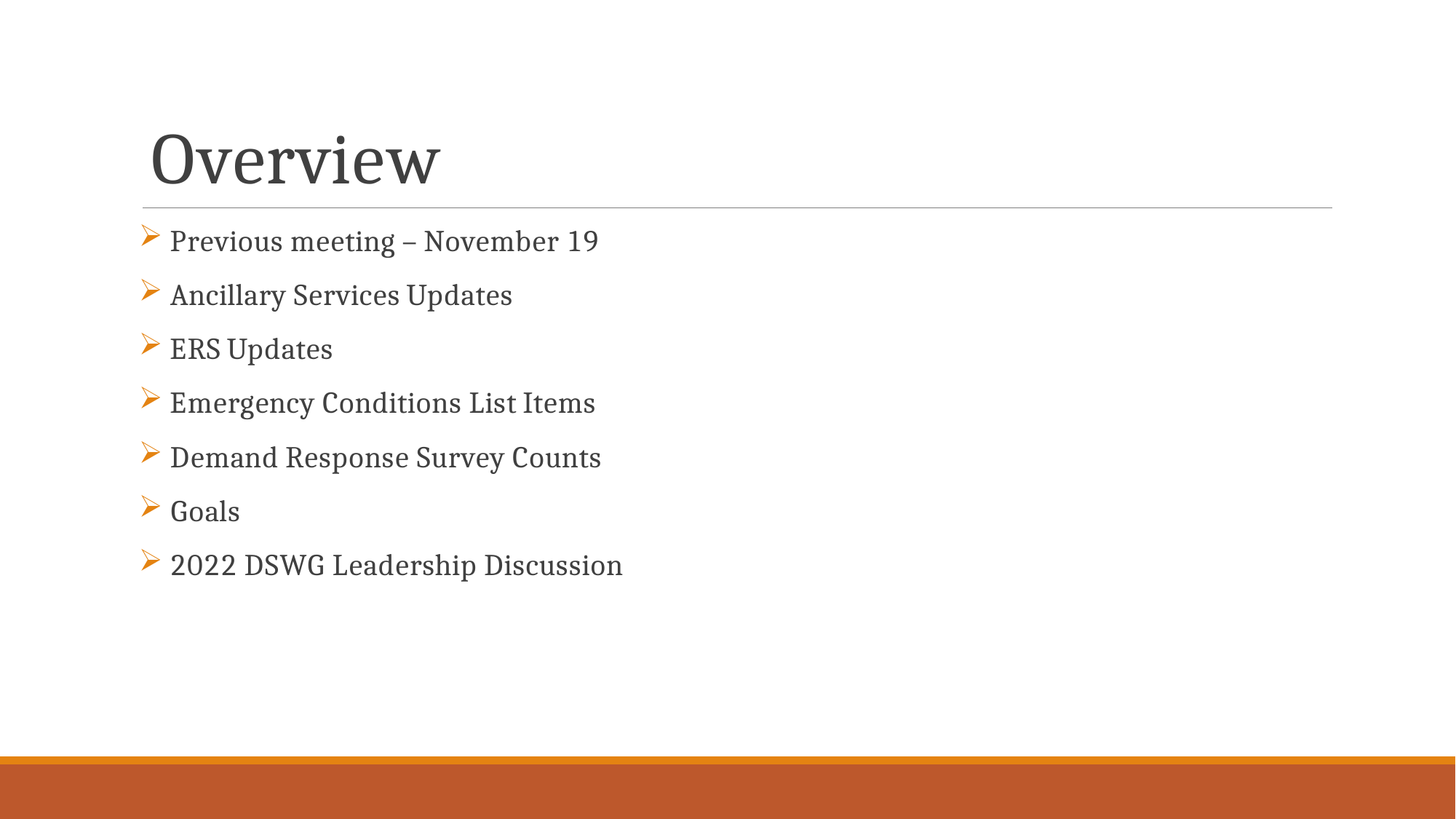

# Overview
 Previous meeting – November 19
 Ancillary Services Updates
 ERS Updates
 Emergency Conditions List Items
 Demand Response Survey Counts
 Goals
 2022 DSWG Leadership Discussion